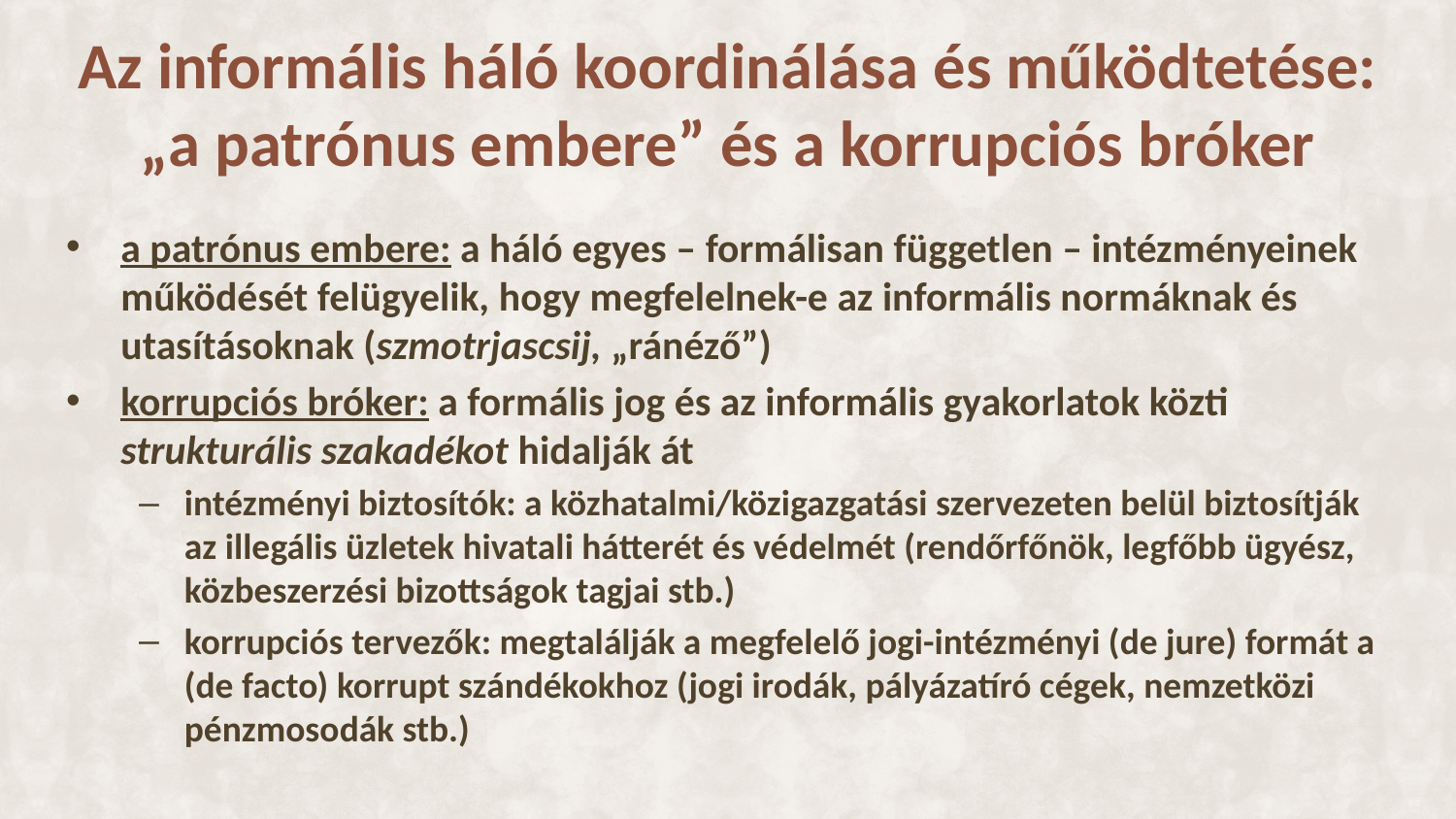

# Az informális háló koordinálása és működtetése: „a patrónus embere” és a korrupciós bróker
a patrónus embere: a háló egyes – formálisan független – intézményeinek működését felügyelik, hogy megfelelnek-e az informális normáknak és utasításoknak (szmotrjascsij, „ránéző”)
korrupciós bróker: a formális jog és az informális gyakorlatok közti strukturális szakadékot hidalják át
intézményi biztosítók: a közhatalmi/közigazgatási szervezeten belül biztosítják az illegális üzletek hivatali hátterét és védelmét (rendőrfőnök, legfőbb ügyész, közbeszerzési bizottságok tagjai stb.)
korrupciós tervezők: megtalálják a megfelelő jogi-intézményi (de jure) formát a (de facto) korrupt szándékokhoz (jogi irodák, pályázatíró cégek, nemzetközi pénzmosodák stb.)